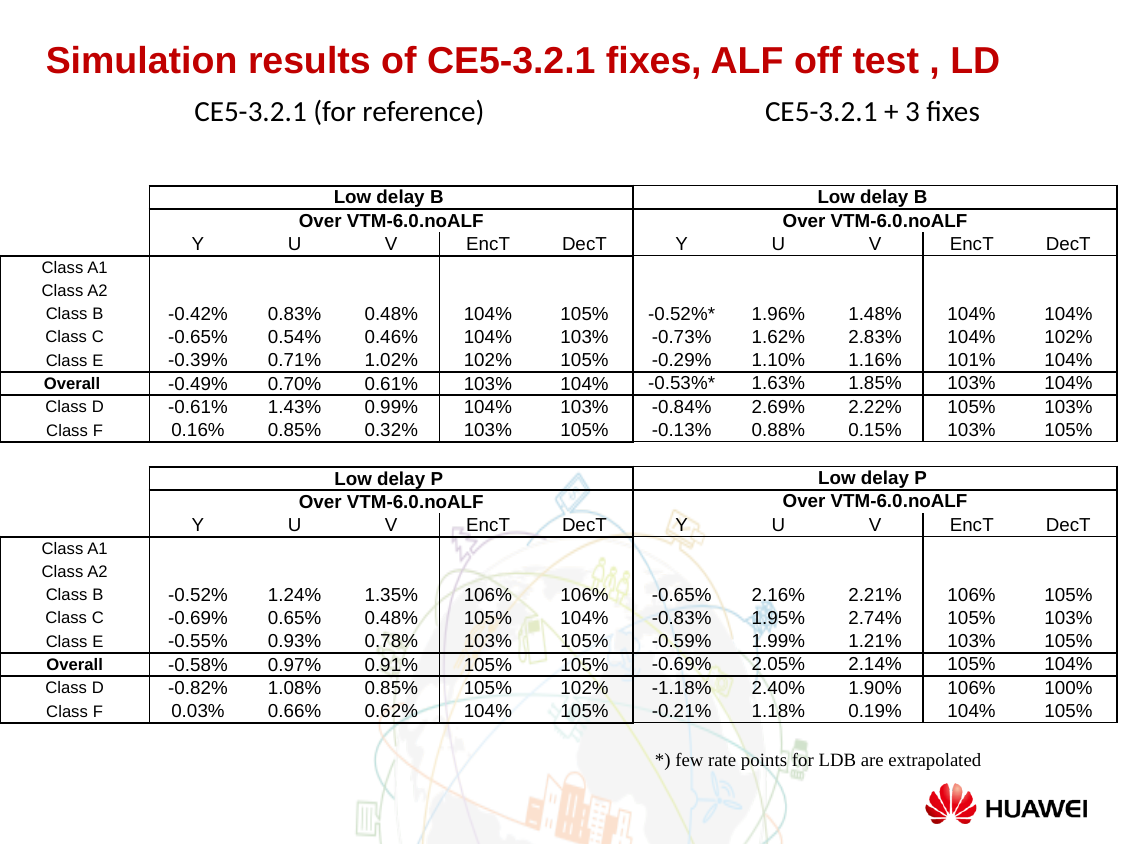

Simulation results of CE5-3.2.1 fixes, ALF off test , LD
CE5-3.2.1 (for reference)
CE5-3.2.1 + 3 fixes
| Low delay B |  |  |  |  |
| --- | --- | --- | --- | --- |
| Over VTM-6.0.noALF |  |  |  |  |
| Y | U | V | EncT | DecT |
|  |  |  |  |  |
|  |  |  |  |  |
| -0.52%\* | 1.96% | 1.48% | 104% | 104% |
| -0.73% | 1.62% | 2.83% | 104% | 102% |
| -0.29% | 1.10% | 1.16% | 101% | 104% |
| -0.53%\* | 1.63% | 1.85% | 103% | 104% |
| -0.84% | 2.69% | 2.22% | 105% | 103% |
| -0.13% | 0.88% | 0.15% | 103% | 105% |
|  |  |  |  |  |
| Low delay P |  |  |  |  |
| Over VTM-6.0.noALF |  |  |  |  |
| Y | U | V | EncT | DecT |
|  |  |  |  |  |
|  |  |  |  |  |
| -0.65% | 2.16% | 2.21% | 106% | 105% |
| -0.83% | 1.95% | 2.74% | 105% | 103% |
| -0.59% | 1.99% | 1.21% | 103% | 105% |
| -0.69% | 2.05% | 2.14% | 105% | 104% |
| -1.18% | 2.40% | 1.90% | 106% | 100% |
| -0.21% | 1.18% | 0.19% | 104% | 105% |
|  | Low delay B |  |  |  |  |
| --- | --- | --- | --- | --- | --- |
|  | Over VTM-6.0.noALF |  |  |  |  |
|  | Y | U | V | EncT | DecT |
| Class A1 |  |  |  |  |  |
| Class A2 |  |  |  |  |  |
| Class B | -0.42% | 0.83% | 0.48% | 104% | 105% |
| Class C | -0.65% | 0.54% | 0.46% | 104% | 103% |
| Class E | -0.39% | 0.71% | 1.02% | 102% | 105% |
| Overall | -0.49% | 0.70% | 0.61% | 103% | 104% |
| Class D | -0.61% | 1.43% | 0.99% | 104% | 103% |
| Class F | 0.16% | 0.85% | 0.32% | 103% | 105% |
|  |  |  |  |  |  |
|  | Low delay P |  |  |  |  |
|  | Over VTM-6.0.noALF |  |  |  |  |
|  | Y | U | V | EncT | DecT |
| Class A1 |  |  |  |  |  |
| Class A2 |  |  |  |  |  |
| Class B | -0.52% | 1.24% | 1.35% | 106% | 106% |
| Class C | -0.69% | 0.65% | 0.48% | 105% | 104% |
| Class E | -0.55% | 0.93% | 0.78% | 103% | 105% |
| Overall | -0.58% | 0.97% | 0.91% | 105% | 105% |
| Class D | -0.82% | 1.08% | 0.85% | 105% | 102% |
| Class F | 0.03% | 0.66% | 0.62% | 104% | 105% |
*) few rate points for LDB are extrapolated